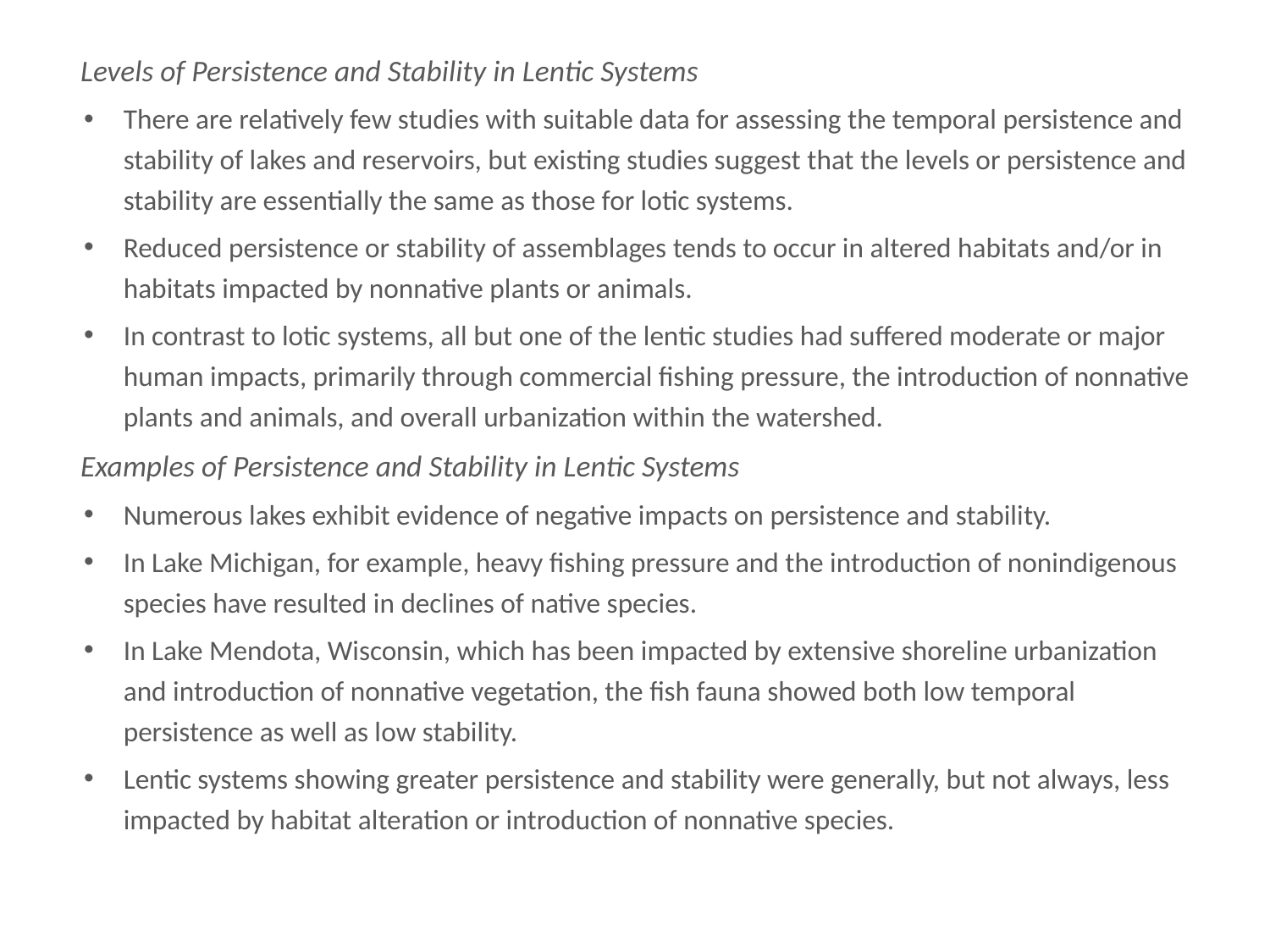

Levels of Persistence and Stability in Lentic Systems
Levels of Persistence and Stability in Lentic Systems
There are relatively few studies with suitable data for assessing the temporal persistence and stability of lakes and reservoirs, but existing studies suggest that the levels or persistence and stability are essentially the same as those for lotic systems.
Reduced persistence or stability of assemblages tends to occur in altered habitats and/or in habitats impacted by nonnative plants or animals.
In contrast to lotic systems, all but one of the lentic studies had suffered moderate or major human impacts, primarily through commercial fishing pressure, the introduction of nonnative plants and animals, and overall urbanization within the watershed.
Examples of Persistence and Stability in Lentic Systems
Numerous lakes exhibit evidence of negative impacts on persistence and stability.
In Lake Michigan, for example, heavy fishing pressure and the introduction of nonindigenous species have resulted in declines of native species.
In Lake Mendota, Wisconsin, which has been impacted by extensive shoreline urbanization and introduction of nonnative vegetation, the fish fauna showed both low temporal persistence as well as low stability.
Lentic systems showing greater persistence and stability were generally, but not always, less impacted by habitat alteration or introduction of nonnative species.